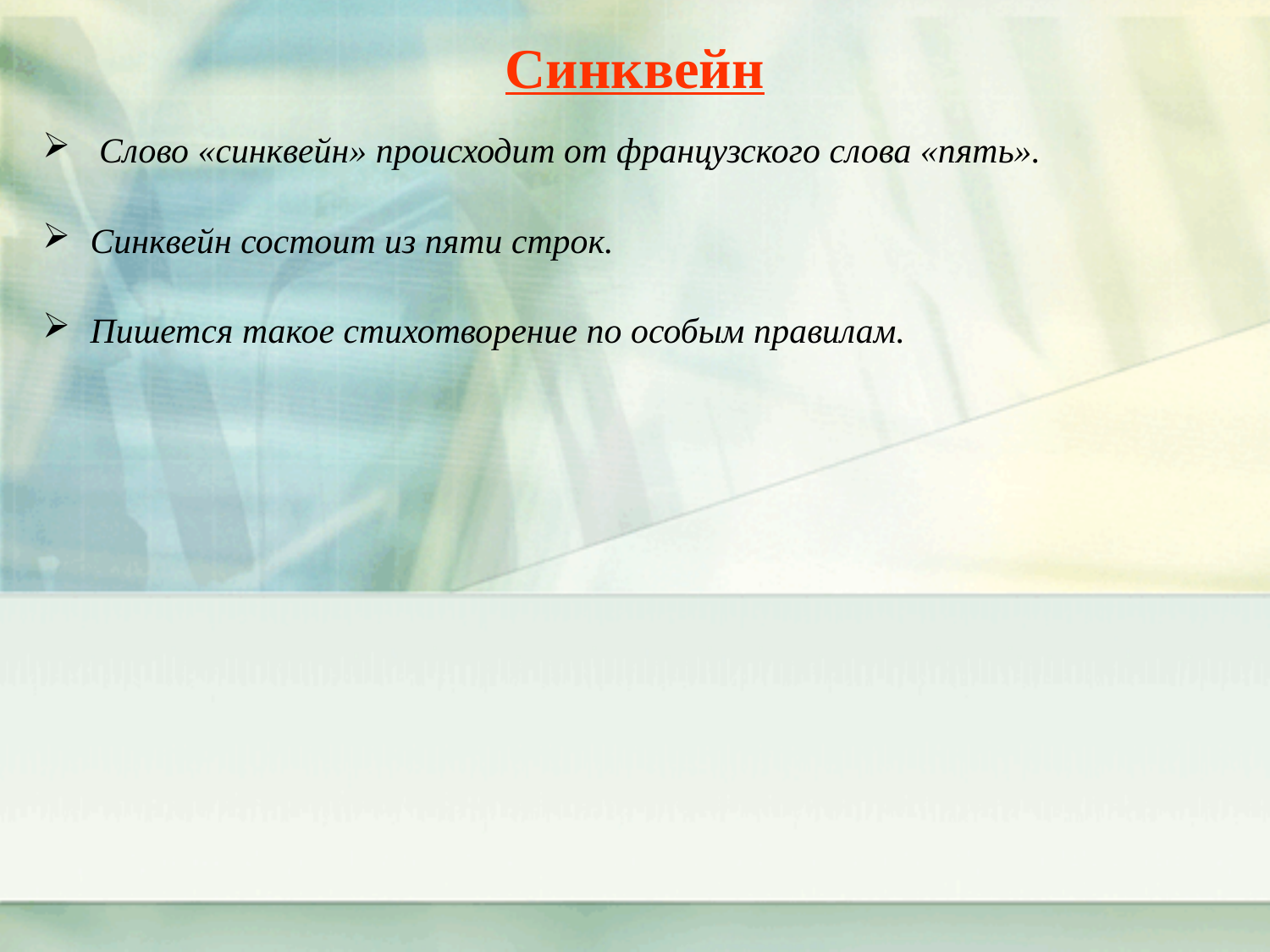

Синквейн
#
 Слово «синквейн» происходит от французского слова «пять».

Синквейн состоит из пяти строк.

Пишется такое стихотворение по особым правилам.